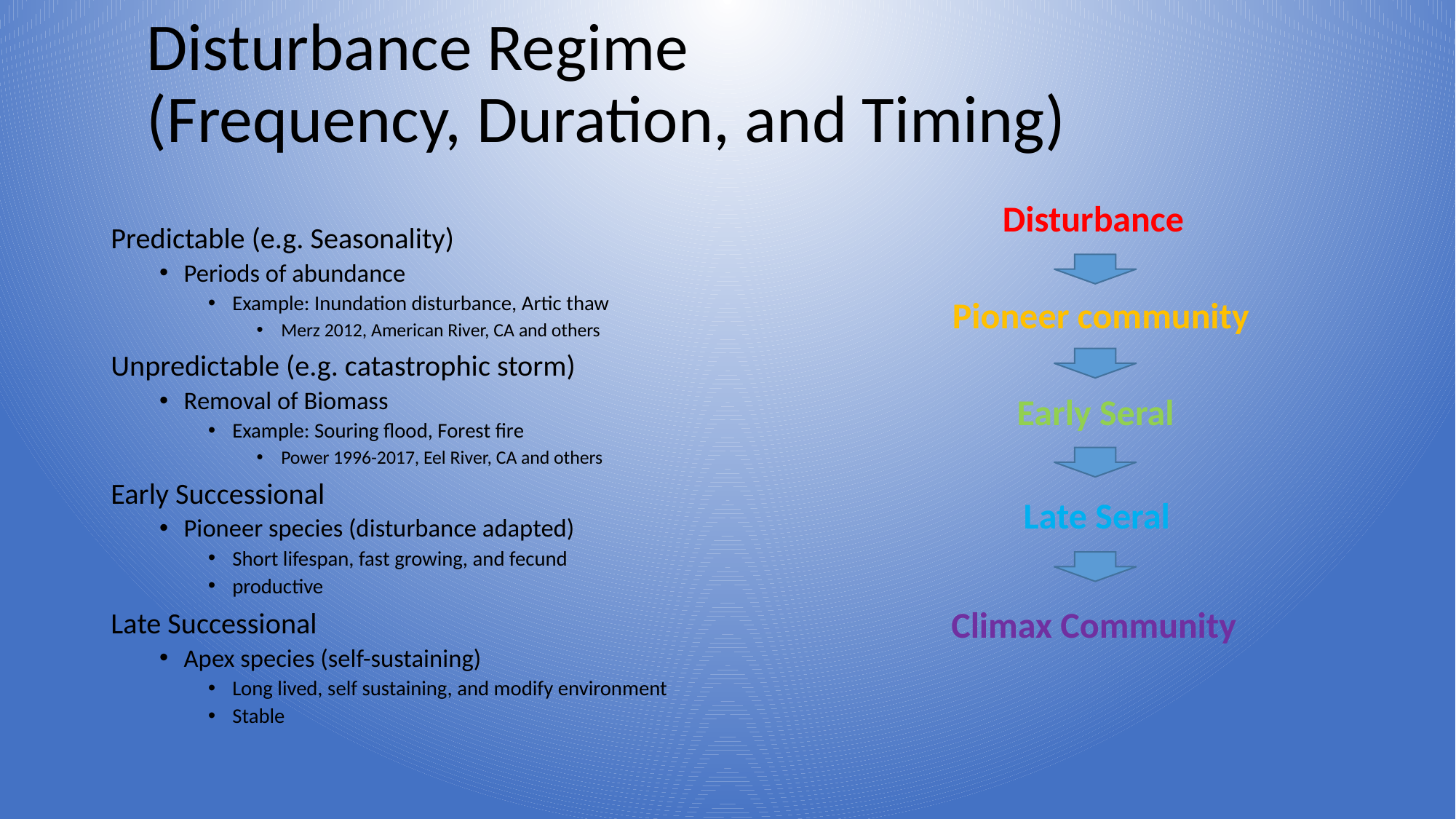

# Disturbance Regime (Frequency, Duration, and Timing)
Disturbance
Predictable (e.g. Seasonality)
Periods of abundance
Example: Inundation disturbance, Artic thaw
Merz 2012, American River, CA and others
Unpredictable (e.g. catastrophic storm)
Removal of Biomass
Example: Souring flood, Forest fire
Power 1996-2017, Eel River, CA and others
Early Successional
Pioneer species (disturbance adapted)
Short lifespan, fast growing, and fecund
productive
Late Successional
Apex species (self-sustaining)
Long lived, self sustaining, and modify environment
Stable

Pioneer community

Early Seral

Late Seral

Climax Community